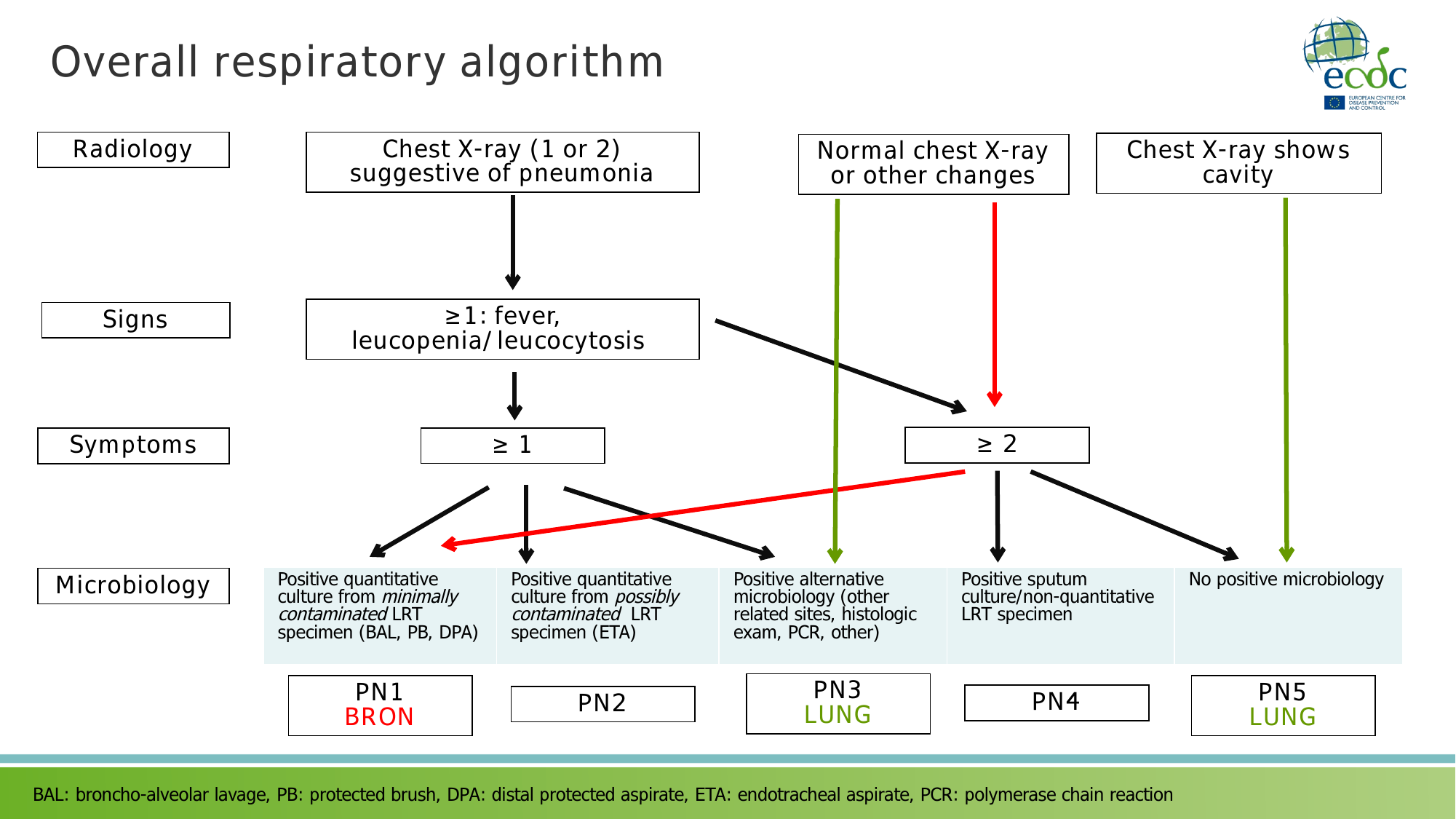

# Overall respiratory algorithm
Radiology
Chest X-ray (1 or 2) suggestive of pneumonia
Chest X-ray shows cavity
Normal chest X-ray
or other changes
≥1: fever, leucopenia/leucocytosis
Signs
≥ 2
≥ 1
Symptoms
| Positive quantitative culture from minimally contaminated LRT specimen (BAL, PB, DPA) | Positive quantitative culture from possibly contaminated LRT specimen (ETA) | Positive alternative microbiology (other related sites, histologic exam, PCR, other) | Positive sputum culture/non-quantitative LRT specimen | No positive microbiology |
| --- | --- | --- | --- | --- |
Microbiology
PN3
LUNG
PN1
BRON
PN5
LUNG
PN4
PN2
BAL: broncho-alveolar lavage, PB: protected brush, DPA: distal protected aspirate, ETA: endotracheal aspirate, PCR: polymerase chain reaction